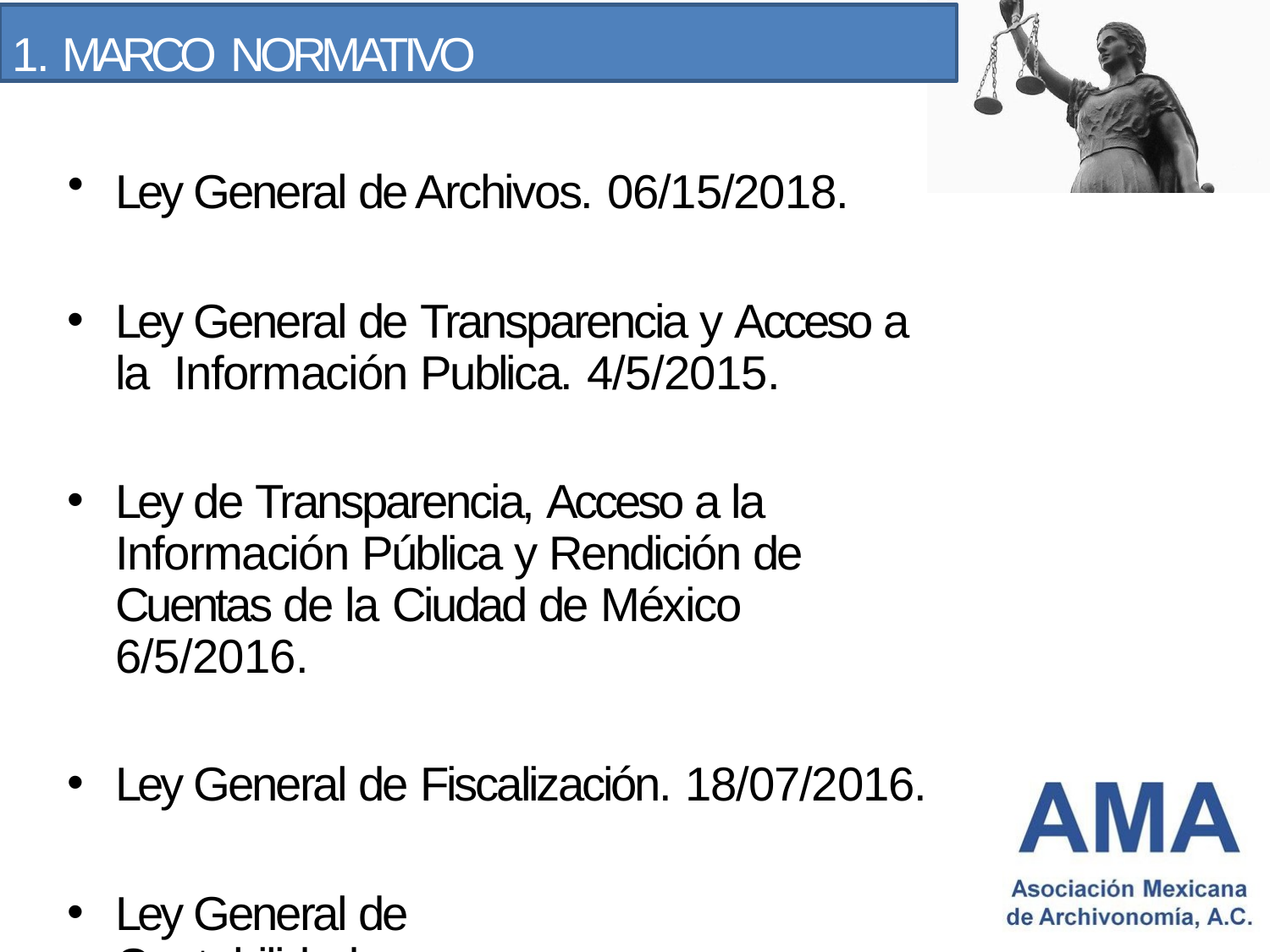

1. MARCO NORMATIVO
Ley General de Archivos. 06/15/2018.

Ley General de Transparencia y Acceso a la  Información Publica. 4/5/2015.

Ley de Transparencia, Acceso a la  Información Pública y Rendición de  Cuentas de la Ciudad de México 6/5/2016.

Ley General de Fiscalización. 18/07/2016.

Ley General de Contabilidad  Gubernamental 26/5/2016.